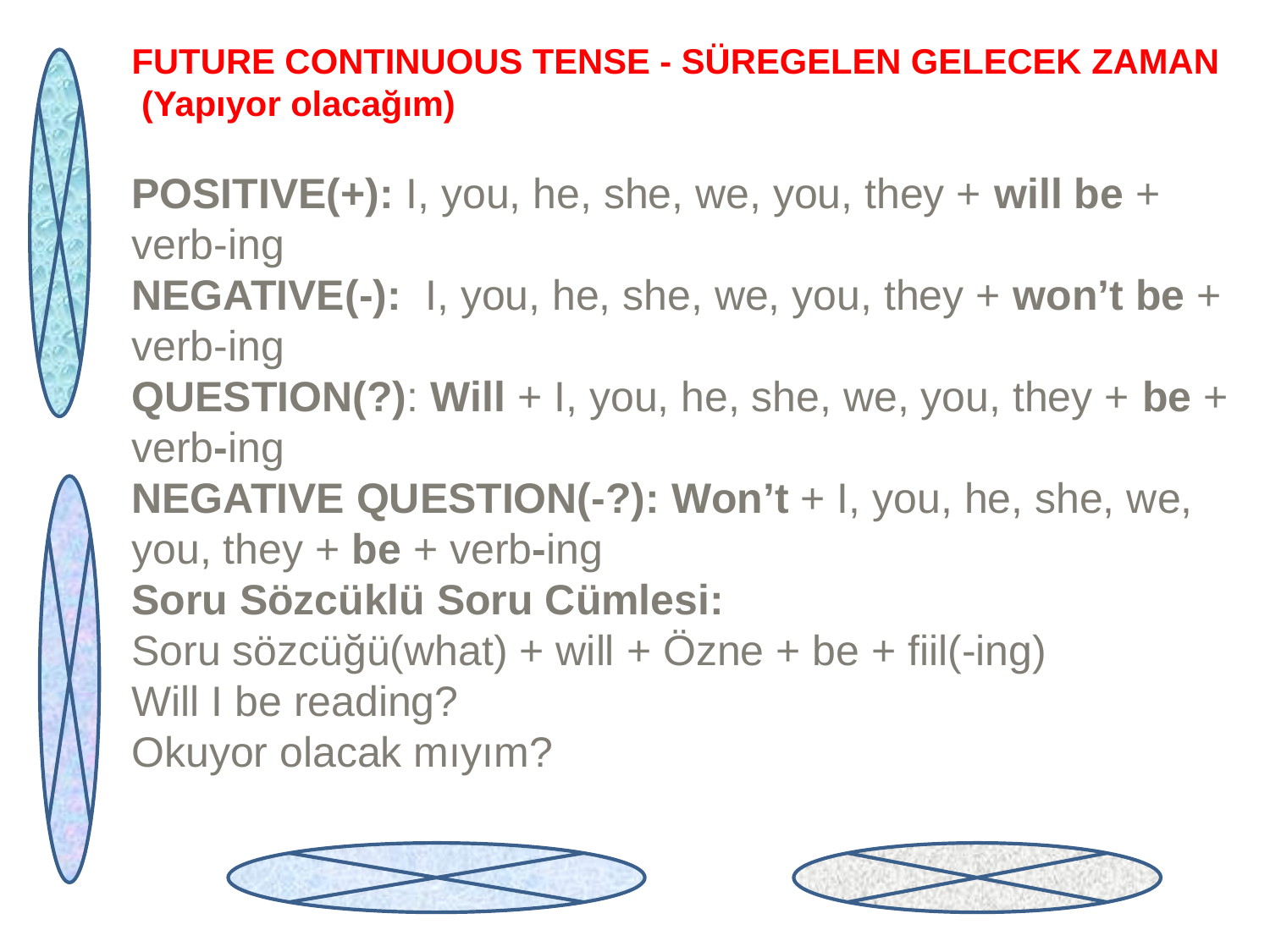

FUTURE CONTINUOUS TENSE - SÜREGELEN GELECEK ZAMAN  (Yapıyor olacağım)

POSITIVE(+): I, you, he, she, we, you, they + will be + verb-ing
NEGATIVE(-):  I, you, he, she, we, you, they + won’t be + verb-ing
QUESTION(?): Will + I, you, he, she, we, you, they + be + verb-ing
NEGATIVE QUESTION(-?): Won’t + I, you, he, she, we, you, they + be + verb-ing
Soru Sözcüklü Soru Cümlesi: 
Soru sözcüğü(what) + will + Özne + be + fiil(-ing)
Will I be reading?
Okuyor olacak mıyım?